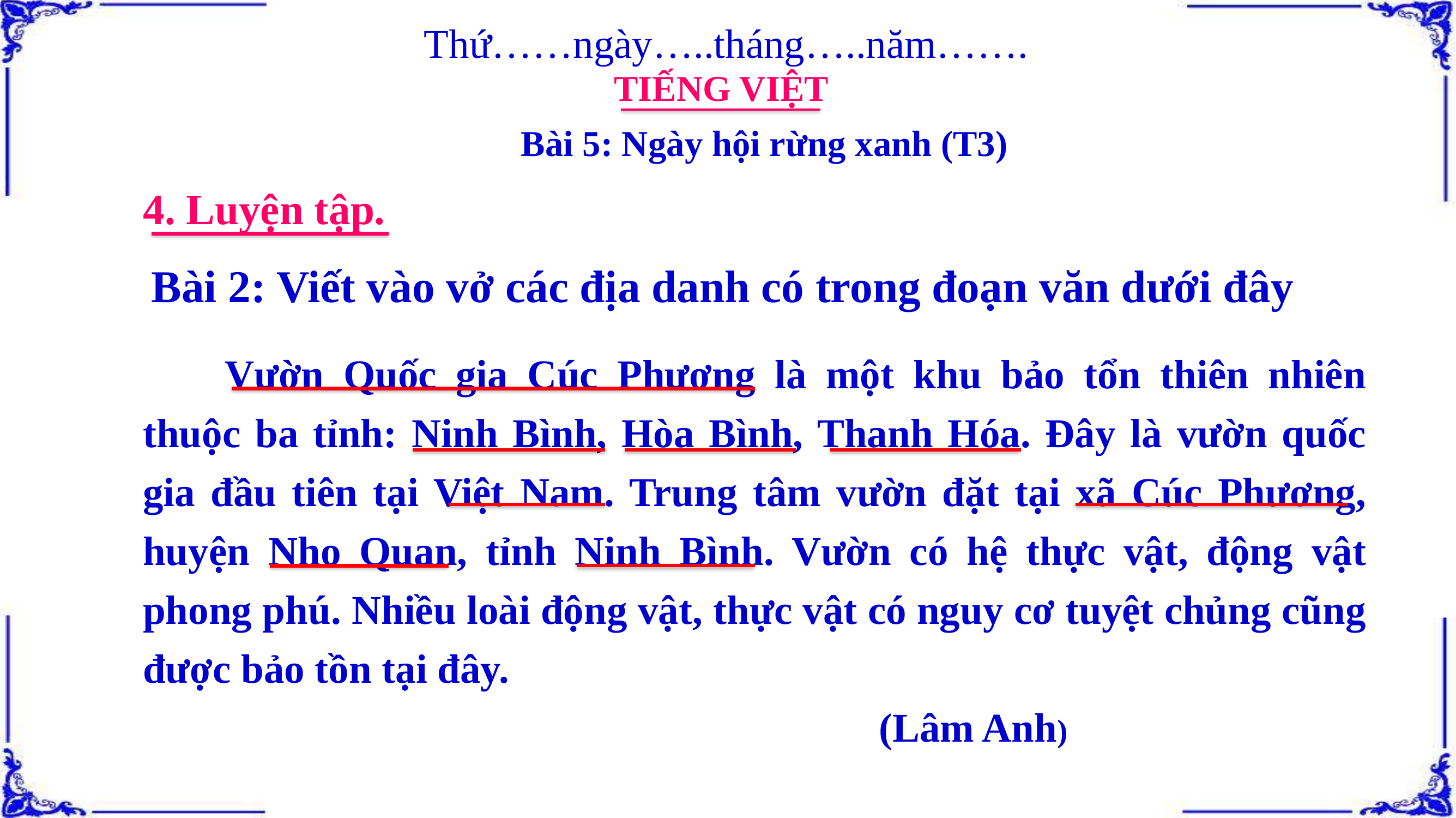

Thứ……ngày…..tháng…..năm…….
TIẾNG VIỆT
Bài 5: Ngày hội rừng xanh (T3)
4. Luyện tập.
Bài 2: Viết vào vở các địa danh có trong đoạn văn dưới đây
	Vườn Quốc gia Cúc Phương là một khu bảo tổn thiên nhiên thuộc ba tỉnh: Ninh Bình, Hòa Bình, Thanh Hóa. Đây là vườn quốc gia đầu tiên tại Việt Nam. Trung tâm vườn đặt tại xã Cúc Phương, huyện Nho Quan, tỉnh Ninh Bình. Vườn có hệ thực vật, động vật phong phú. Nhiều loài động vật, thực vật có nguy cơ tuyệt chủng cũng được bảo tồn tại đây.
									(Lâm Anh)